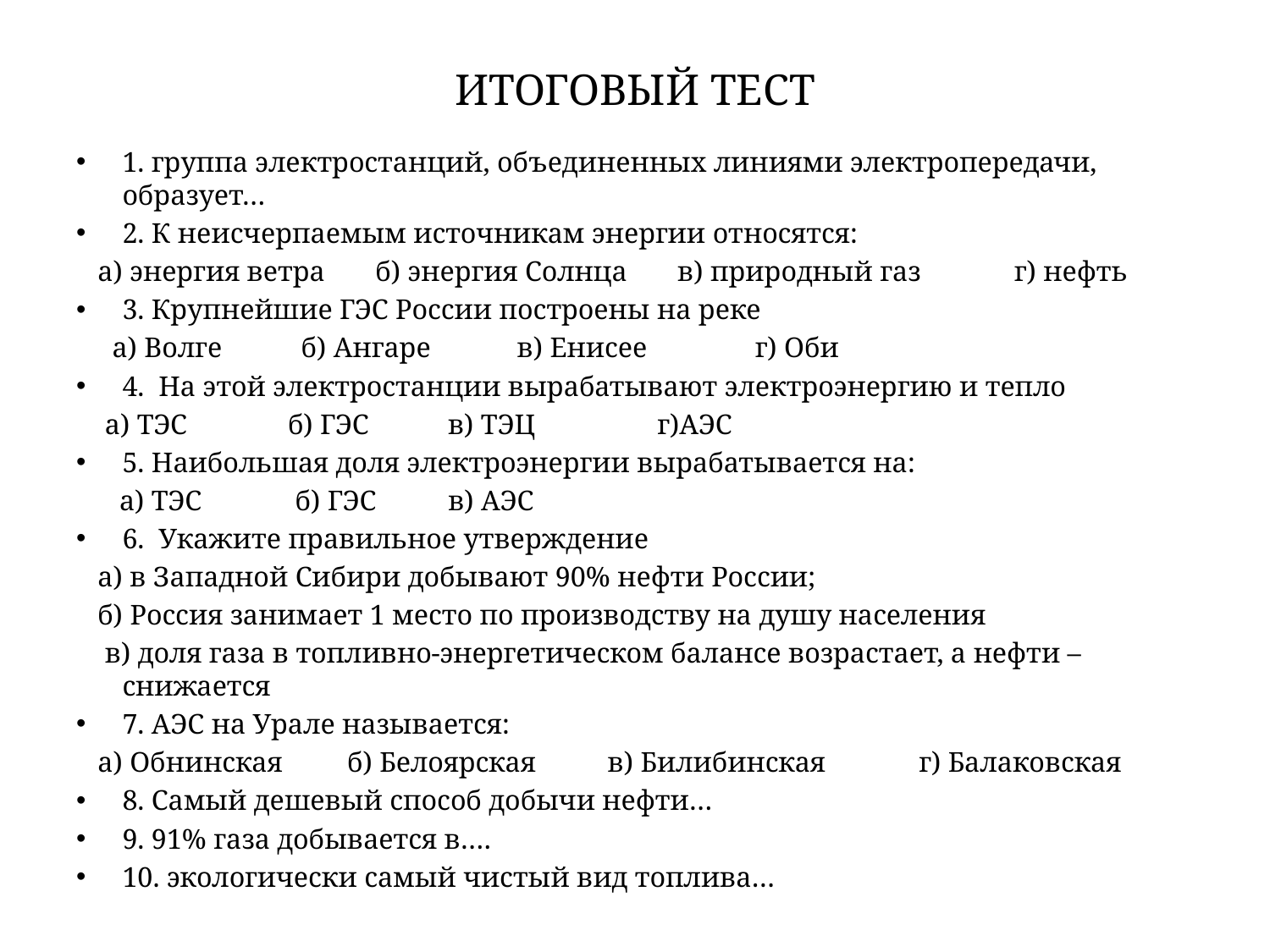

# ИТОГОВЫЙ ТЕСТ
1. группа электростанций, объединенных линиями электропередачи, образует…
2. К неисчерпаемым источникам энергии относятся:
   а) энергия ветра       б) энергия Солнца       в) природный газ             г) нефть
3. Крупнейшие ГЭС России построены на реке
     а) Волге           б) Ангаре            в) Енисее               г) Оби
4.  На этой электростанции вырабатывают электроэнергию и тепло
    а) ТЭС              б) ГЭС           в) ТЭЦ                 г)АЭС
5. Наибольшая доля электроэнергии вырабатывается на:
      а) ТЭС             б) ГЭС          в) АЭС
6.  Укажите правильное утверждение
   а) в Западной Сибири добывают 90% нефти России;
   б) Россия занимает 1 место по производству на душу населения
    в) доля газа в топливно-энергетическом балансе возрастает, а нефти – снижается
7. АЭС на Урале называется:
   а) Обнинская         б) Белоярская          в) Билибинская             г) Балаковская
8. Самый дешевый способ добычи нефти…
9. 91% газа добывается в….
10. экологически самый чистый вид топлива…